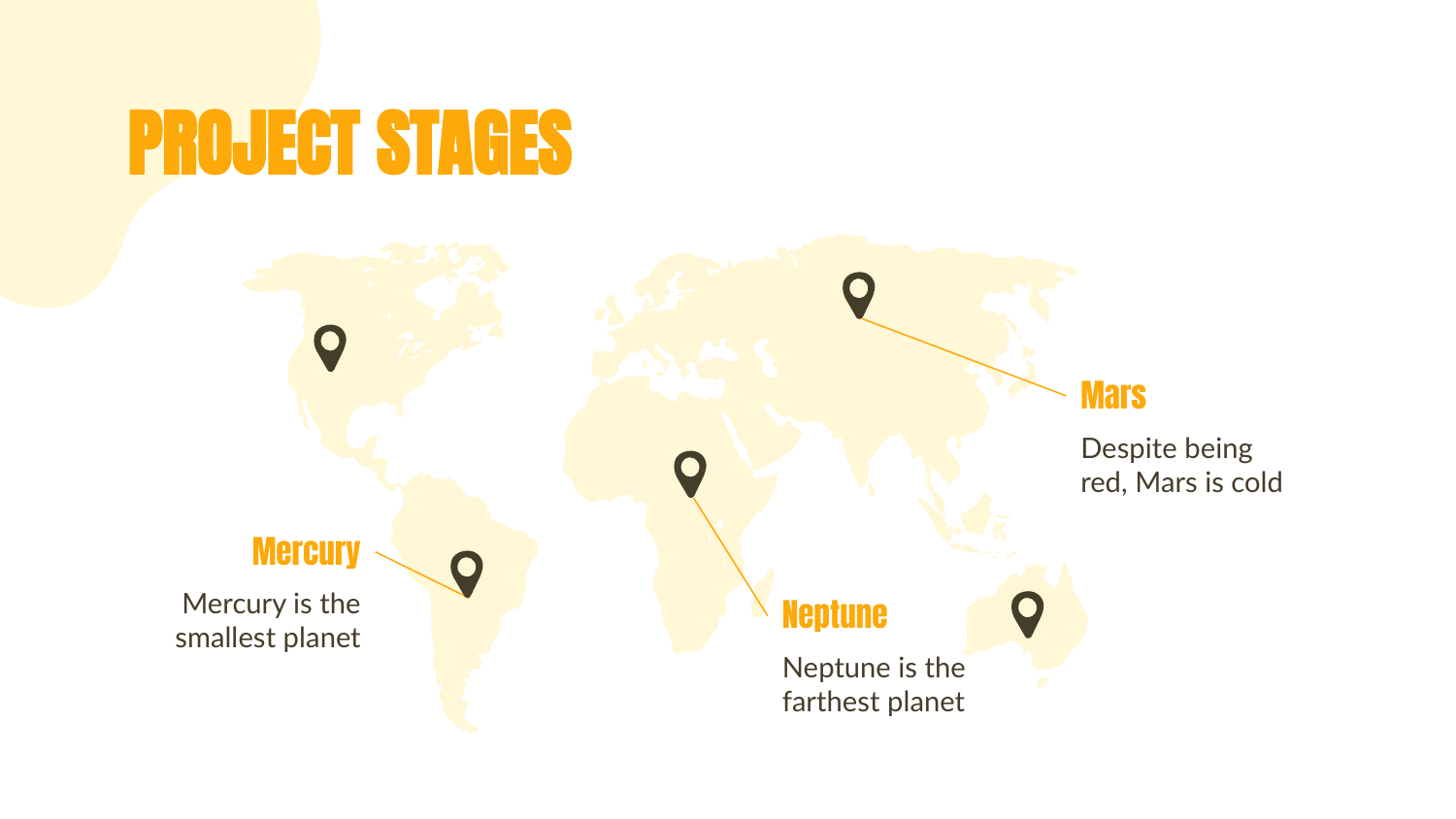

# PROJECT STAGES

Mars
Despite being red, Mars is cold

Mercury

Mercury is the smallest planet

Neptune
Neptune is the farthest planet